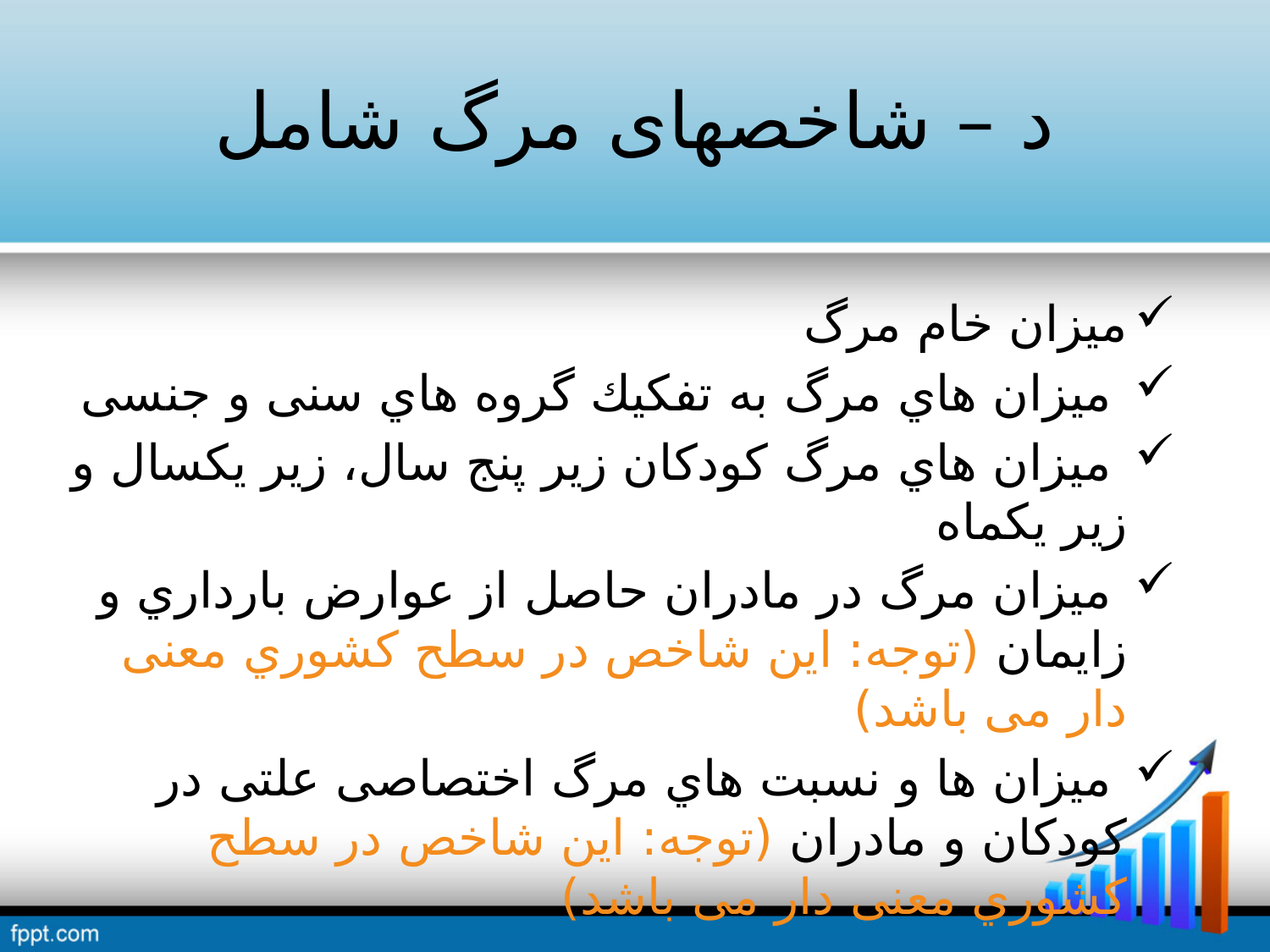

# د – شاخصهای مرگ شامل
ميزان خام مرگ
 ميزان هاي مرگ به تفکيك گروه هاي سنی و جنسی
 ميزان هاي مرگ كودكان زیر پنج سال، زیر یکسال و زیر یکماه
 ميزان مرگ در مادران حاصل از عوارض بارداري و زایمان (توجه: این شاخص در سطح كشوري معنی دار می باشد)
 ميزان ها و نسبت هاي مرگ اختصاصی علتی در كودكان و مادران (توجه: این شاخص در سطح كشوري معنی دار می باشد)